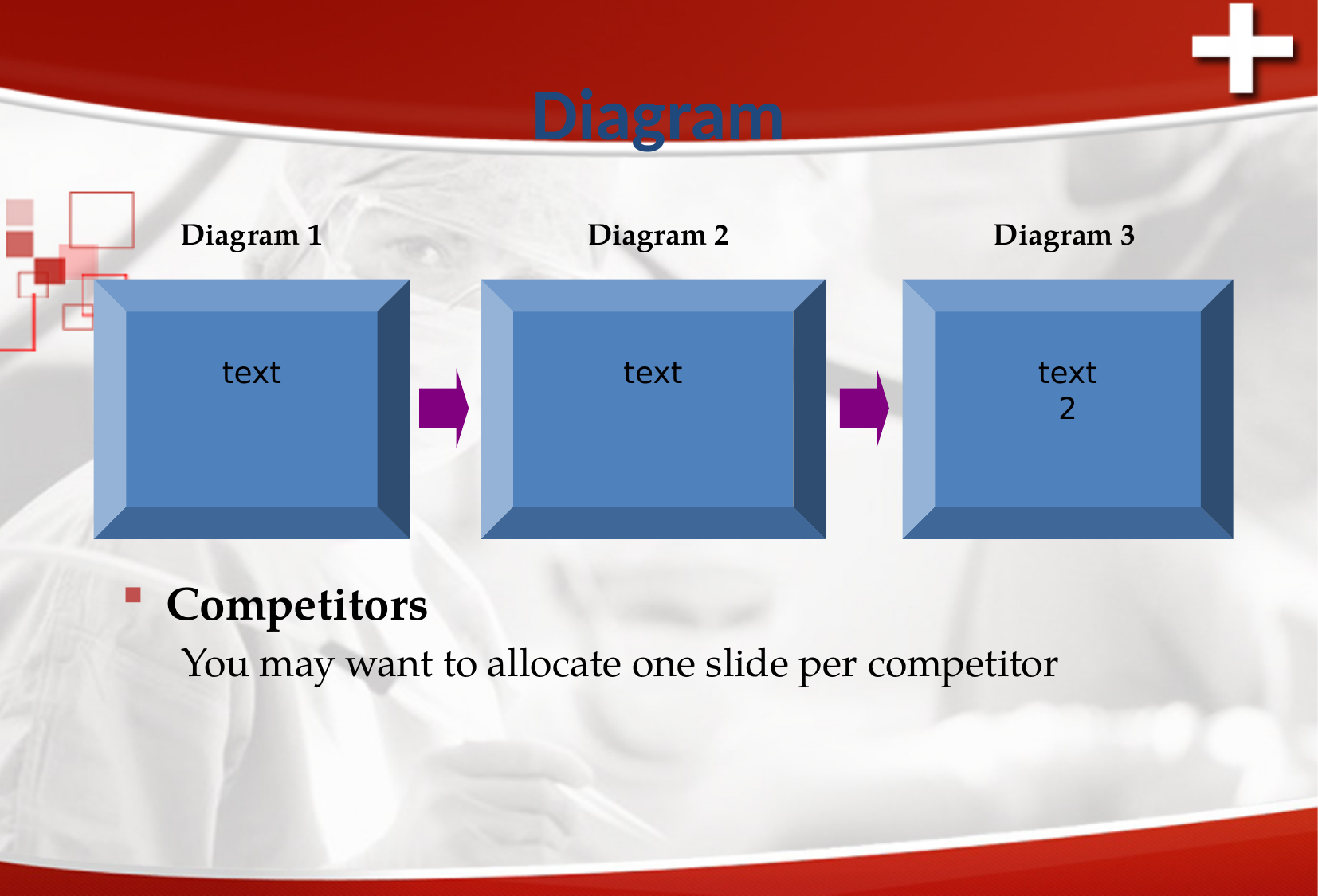

# Diagram
Diagram 1
Diagram 2
Diagram 3

text

text
2

text

Competitors
You may want to allocate one slide per competitor